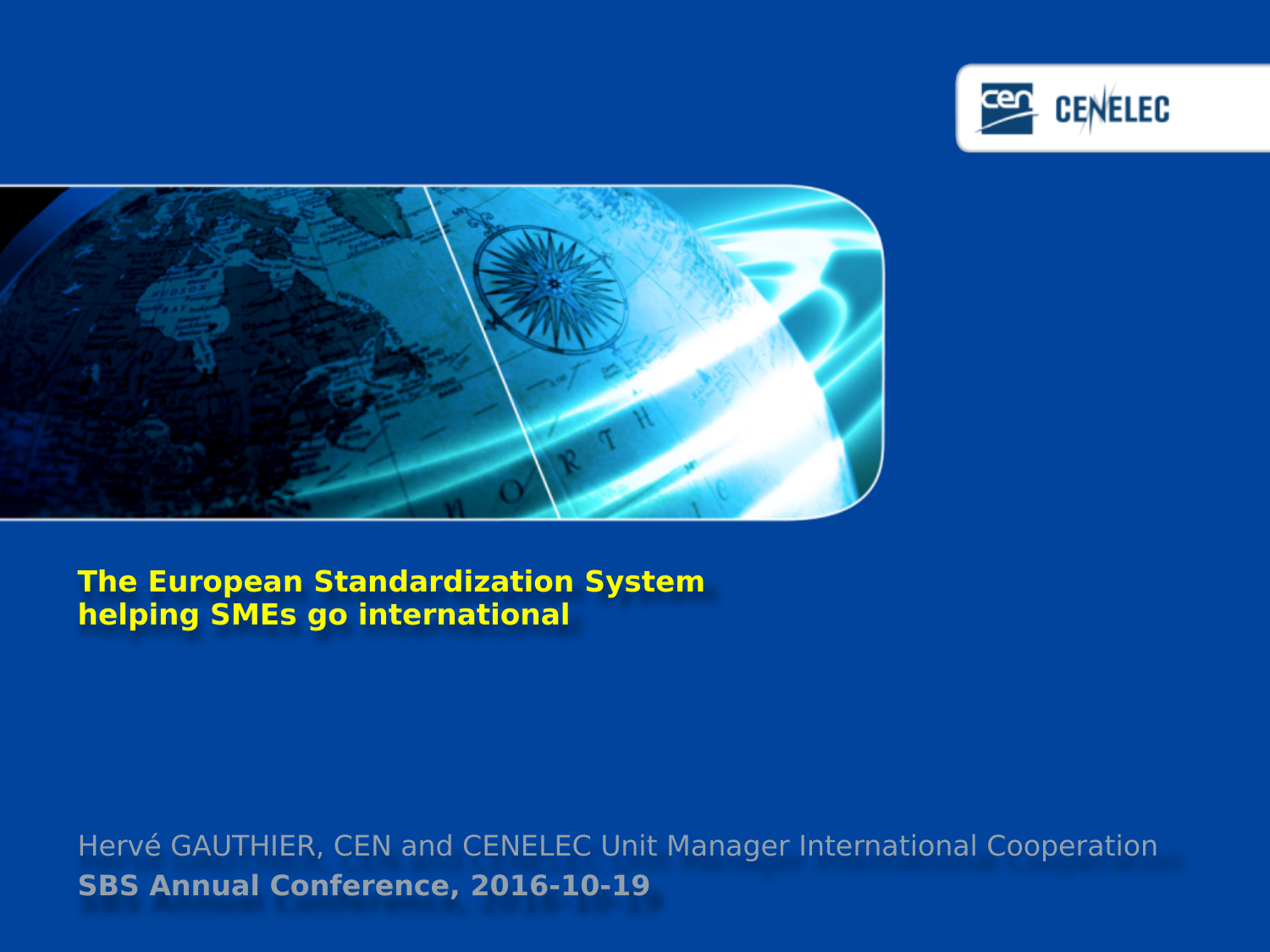

# The European Standardization System helping SMEs go international
Hervé GAUTHIER, CEN and CENELEC Unit Manager International Cooperation
SBS Annual Conference, 2016-10-19